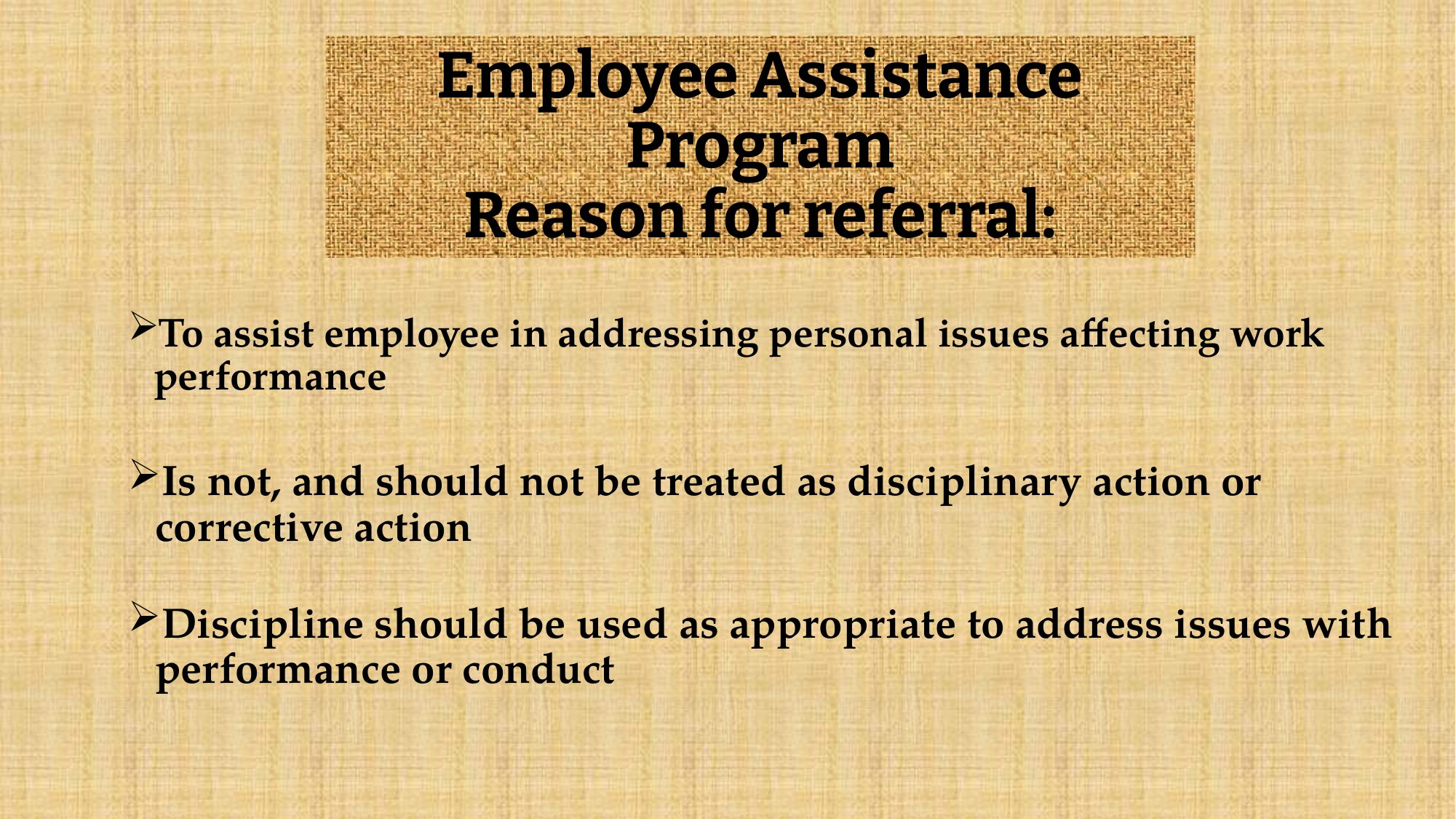

# Employee Assistance Program Reason for referral:
To assist employee in addressing personal issues affecting work performance
Is not, and should not be treated as disciplinary action or corrective action
Discipline should be used as appropriate to address issues with performance or conduct